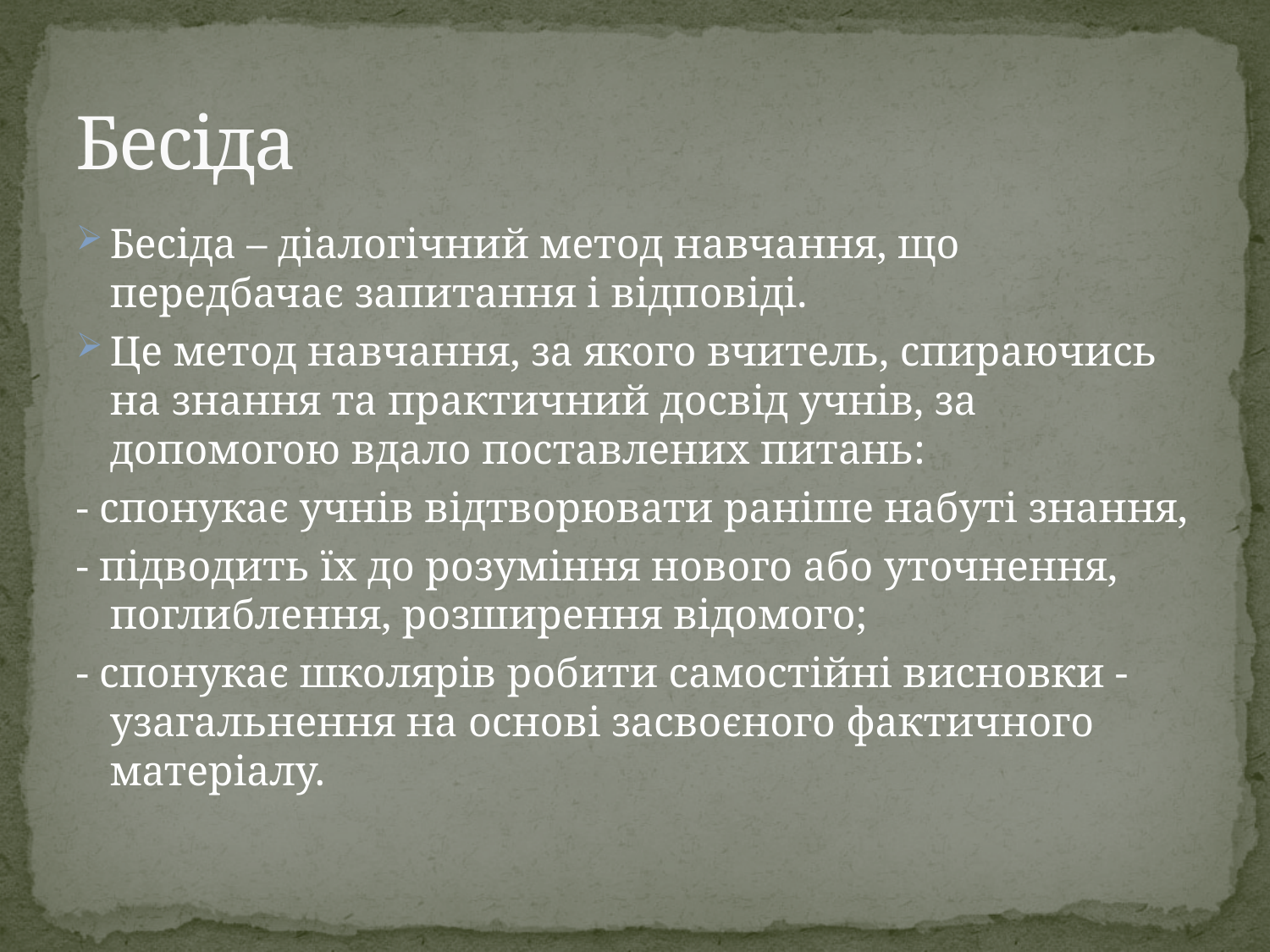

# Бесіда
Бесіда – діалогічний метод навчання, що передбачає запитання і відповіді.
Це метод навчання, за якого вчитель, спираючись на знання та практичний досвід учнів, за допомогою вдало поставлених питань:
- спонукає учнів відтворювати раніше набуті знання,
- підводить їх до розуміння нового або уточнення, поглиблення, розширення відомого;
- спонукає школярів робити самостійні висновки - узагальнення на основі засвоєного фактичного матеріалу.